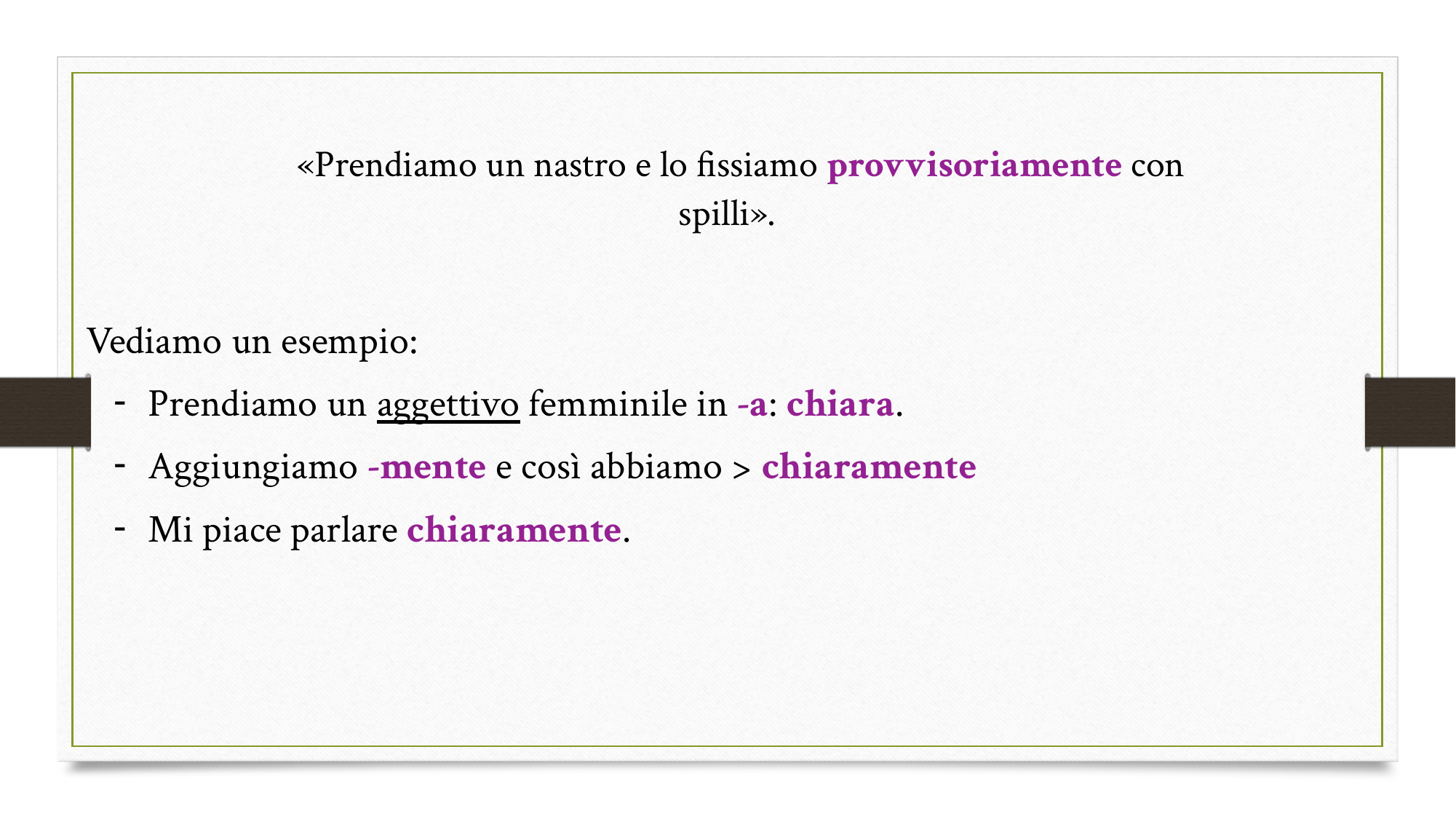

«Prendiamo un nastro e lo fissiamo provvisoriamente con spilli».
Vediamo un esempio:
Prendiamo un aggettivo femminile in -a: chiara.
Aggiungiamo -mente e così abbiamo > chiaramente
Mi piace parlare chiaramente.